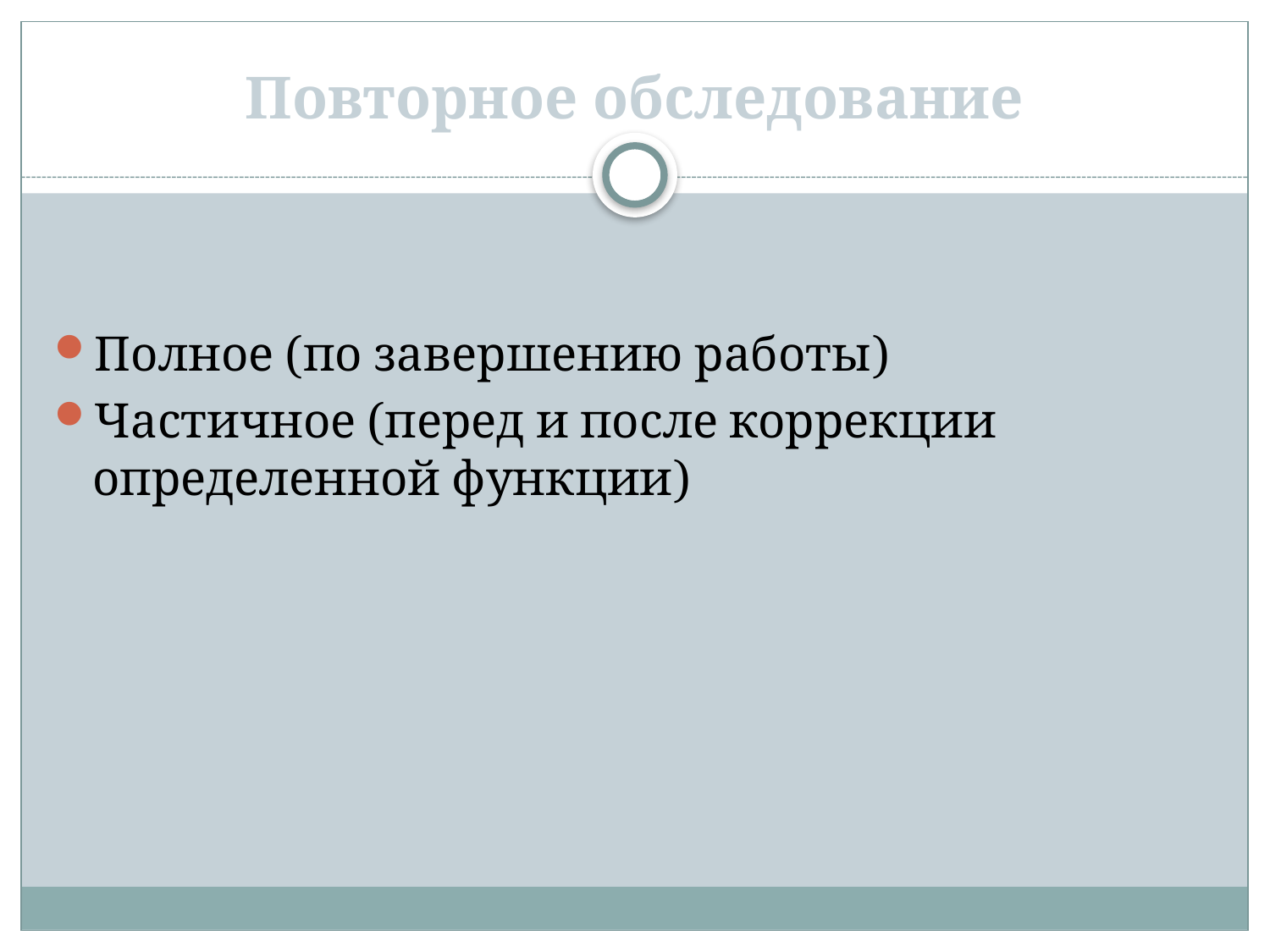

# Повторное обследование
Полное (по завершению работы)
Частичное (перед и после коррекции определенной функции)